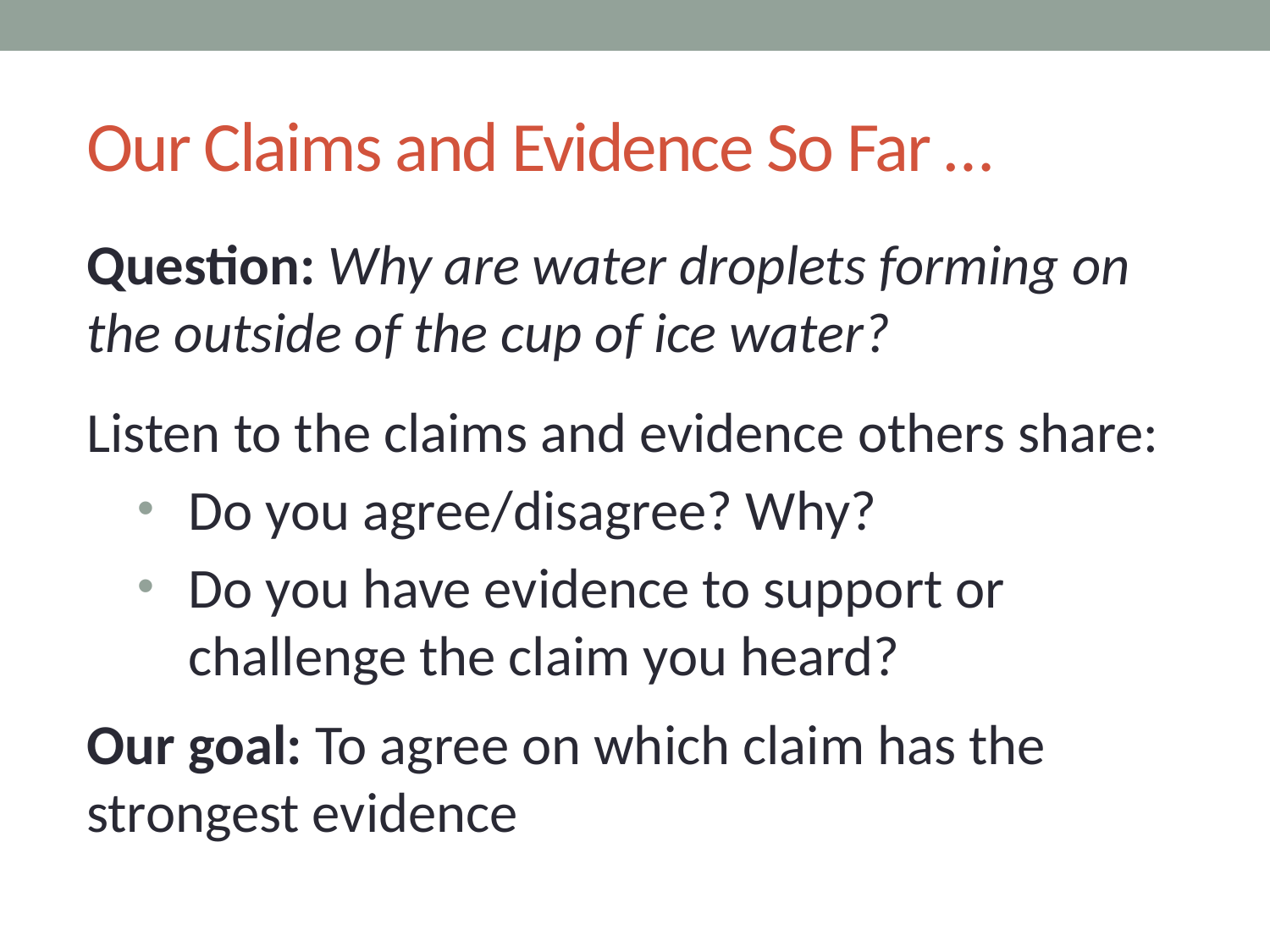

# Our Claims and Evidence So Far …
Question: Why are water droplets forming on the outside of the cup of ice water?
Listen to the claims and evidence others share:
Do you agree/disagree? Why?
Do you have evidence to support or challenge the claim you heard?
Our goal: To agree on which claim has the strongest evidence